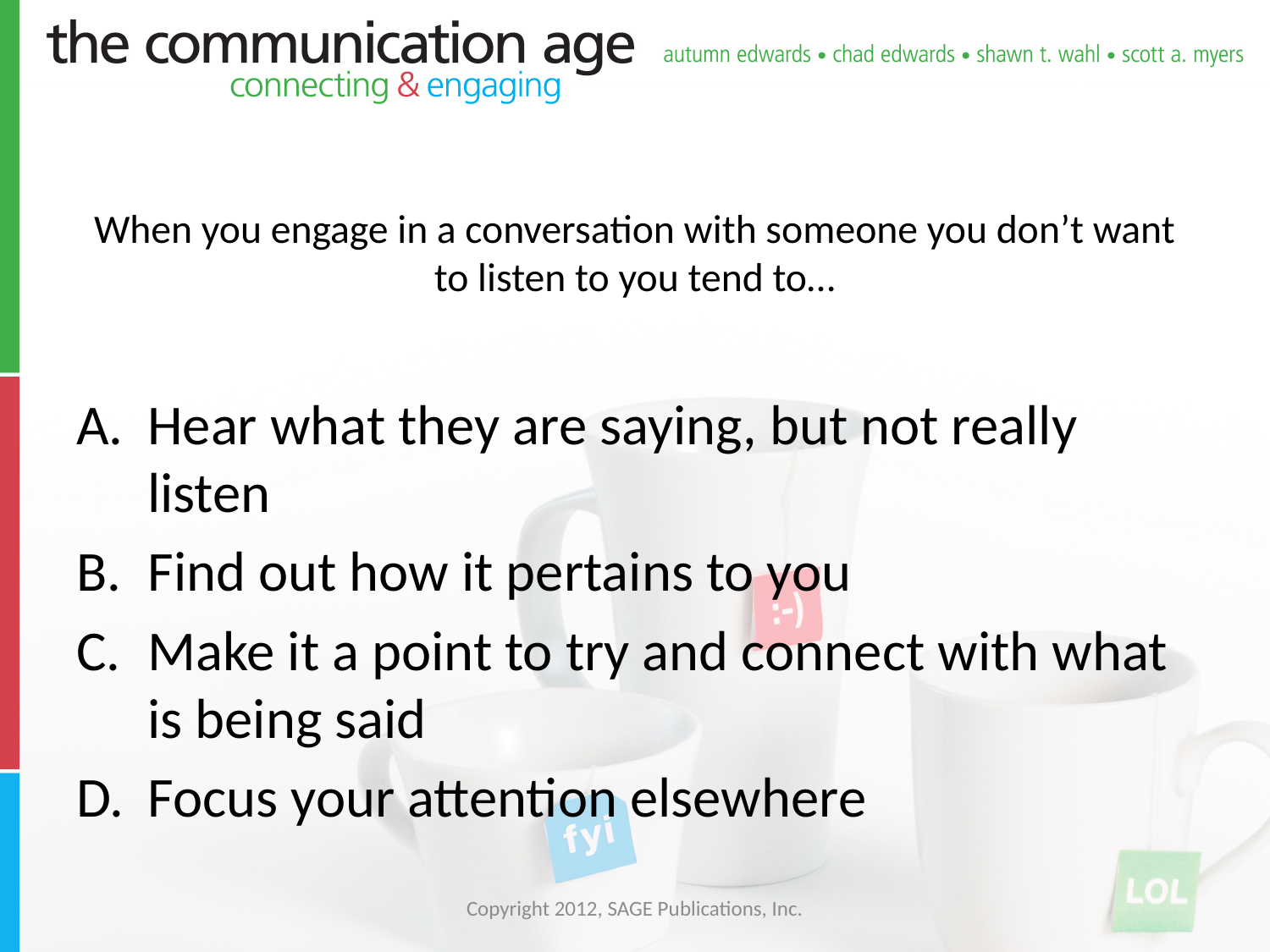

# When you engage in a conversation with someone you don’t want to listen to you tend to…
Hear what they are saying, but not really listen
Find out how it pertains to you
Make it a point to try and connect with what is being said
Focus your attention elsewhere

Copyright 2012, SAGE Publications, Inc.